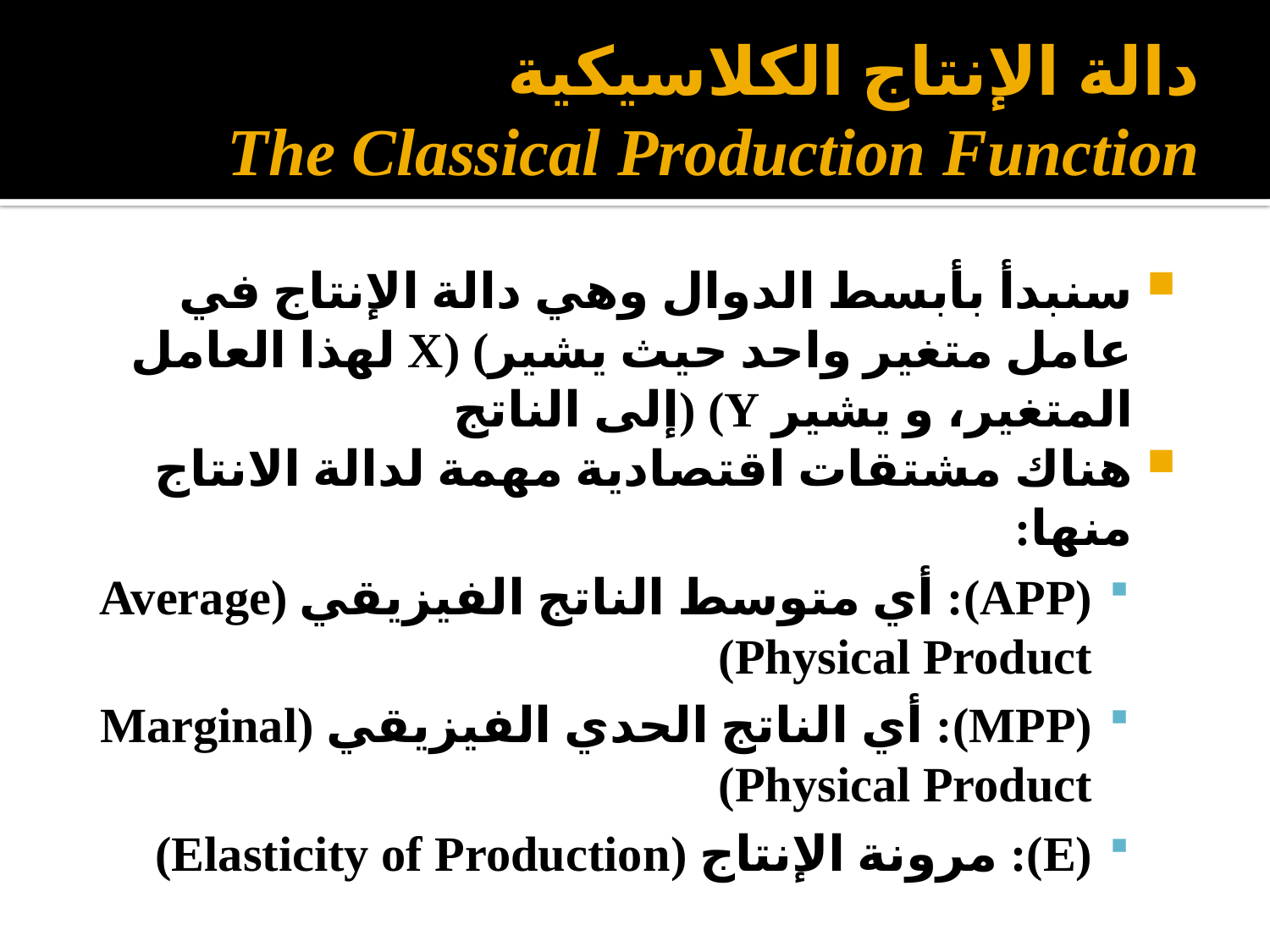

# دالة الإنتاج الكلاسيكية The Classical Production Function
سنبدأ بأبسط الدوال وهي دالة الإنتاج في عامل متغير واحد حيث يشير) (X لهذا العامل المتغير، و يشير Y) (إلى الناتج
هناك مشتقات اقتصادية مهمة لدالة الانتاج منها:
(APP): أي متوسط الناتج الفيزيقي (Average Physical Product)
(MPP): أي الناتج الحدي الفيزيقي (Marginal Physical Product)
(E): مرونة الإنتاج (Elasticity of Production)